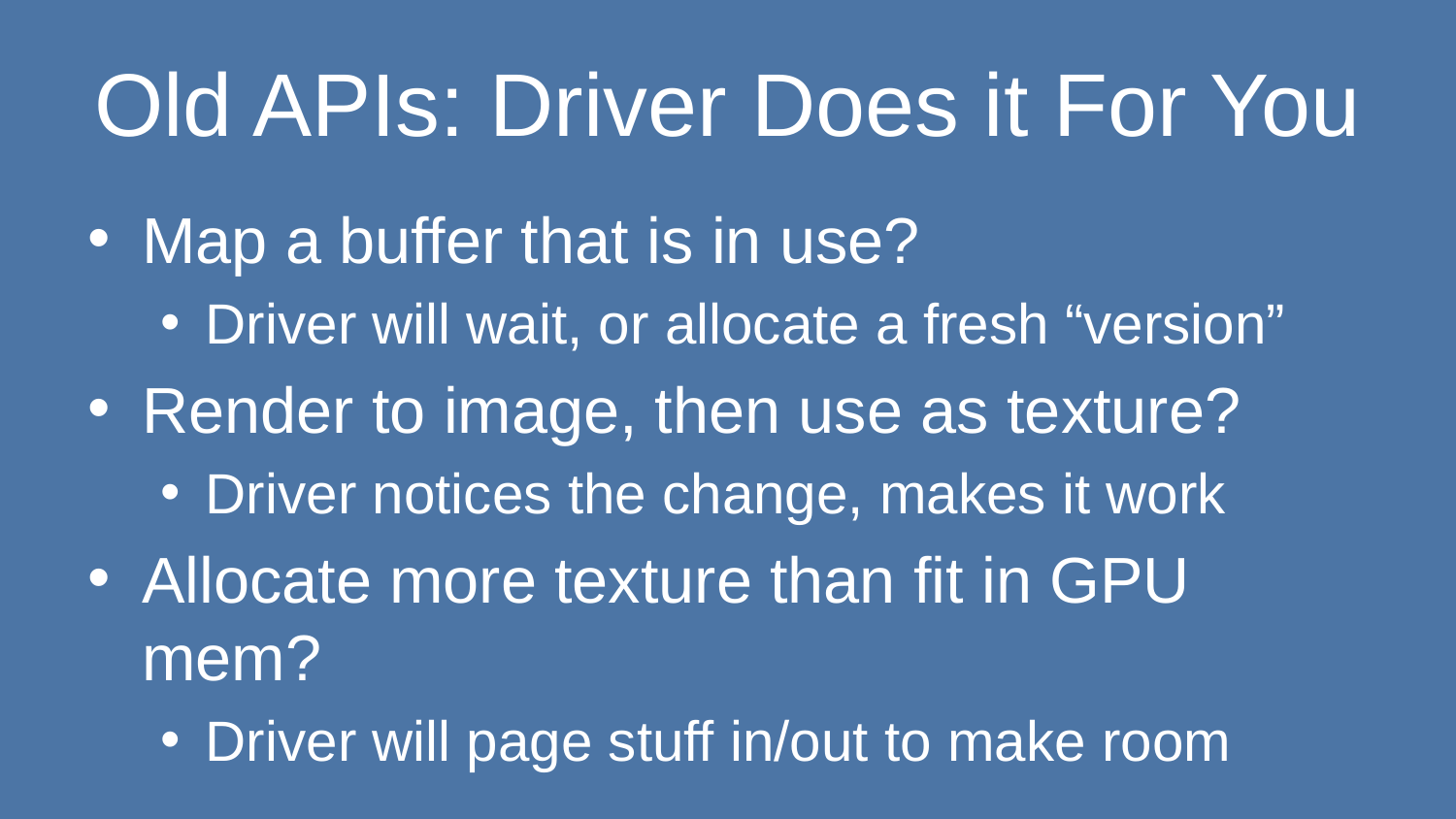

# Old APIs: Driver Does it For You
Map a buffer that is in use?
Driver will wait, or allocate a fresh “version”
Render to image, then use as texture?
Driver notices the change, makes it work
Allocate more texture than fit in GPU mem?
Driver will page stuff in/out to make room